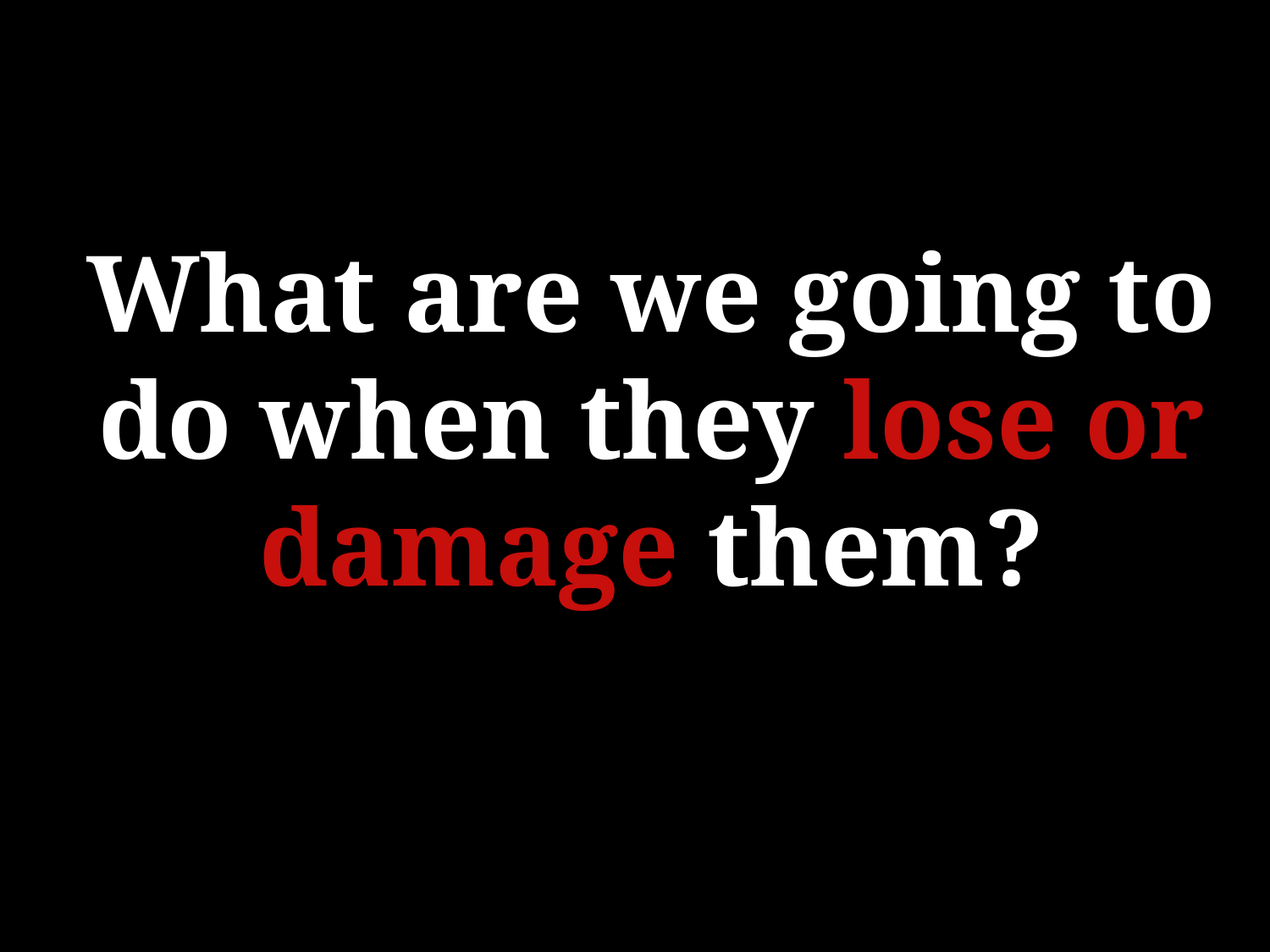

# What are we going to do when they lose or damage them?